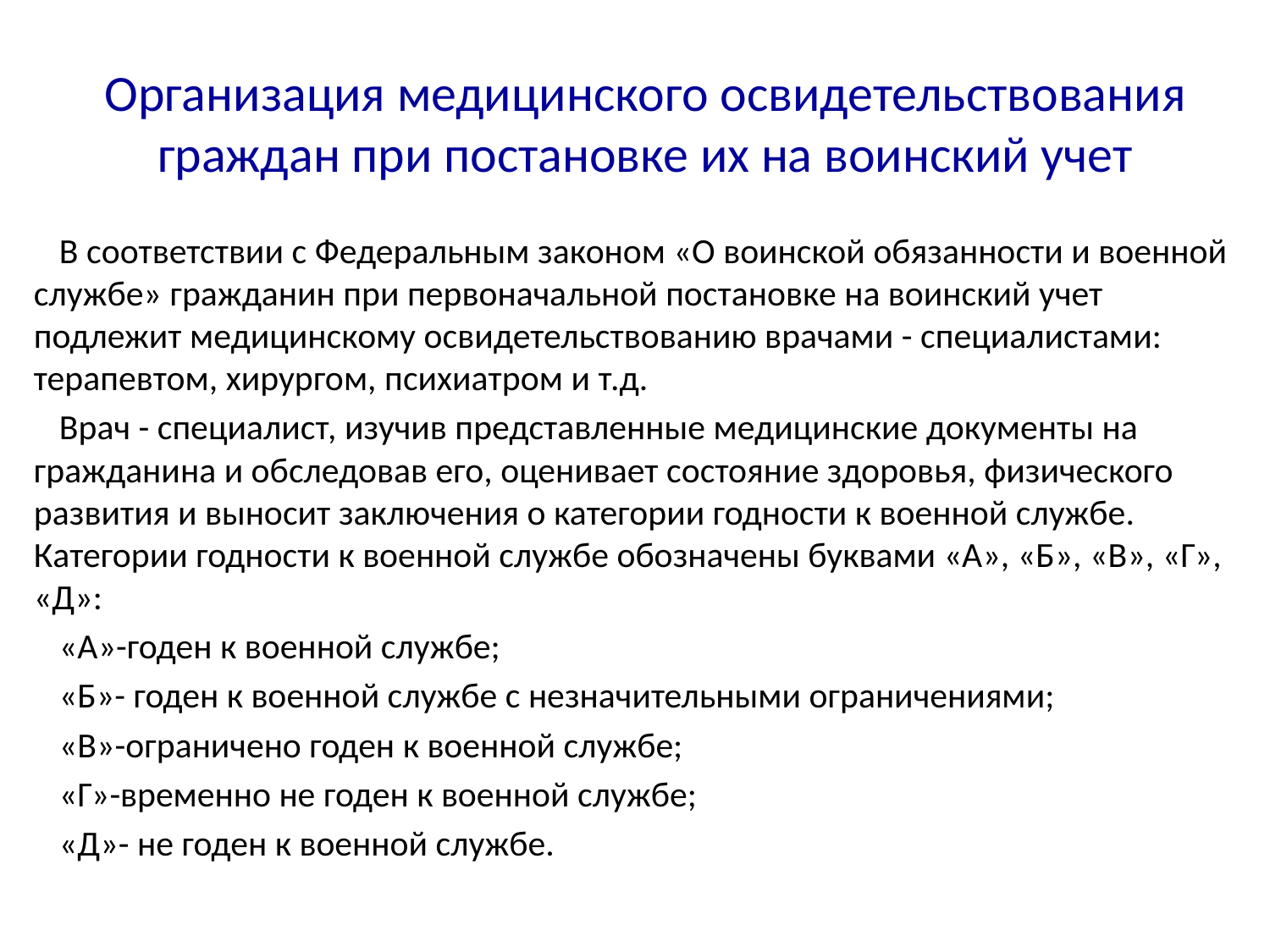

# Организация медицинского освидетельствования граждан при постановке их на воинский учет
В соответствии с Федеральным законом «О воинской обязанности и военной службе» гражданин при первоначальной постановке на воинский учет подлежит медицинскому освидетельствованию врачами - специалистами: терапевтом, хирургом, психиатром и т.д.
Врач - специалист, изучив представленные медицинские документы на гражданина и обследовав его, оценивает состояние здоровья, физического развития и выносит заключения о категории годности к военной службе. Категории годности к военной службе обозначены буквами «А», «Б», «В», «Г», «Д»:
«А»-годен к военной службе;
«Б»- годен к военной службе с незначительными ограничениями;
«В»-ограничено годен к военной службе;
«Г»-временно не годен к военной службе;
«Д»- не годен к военной службе.